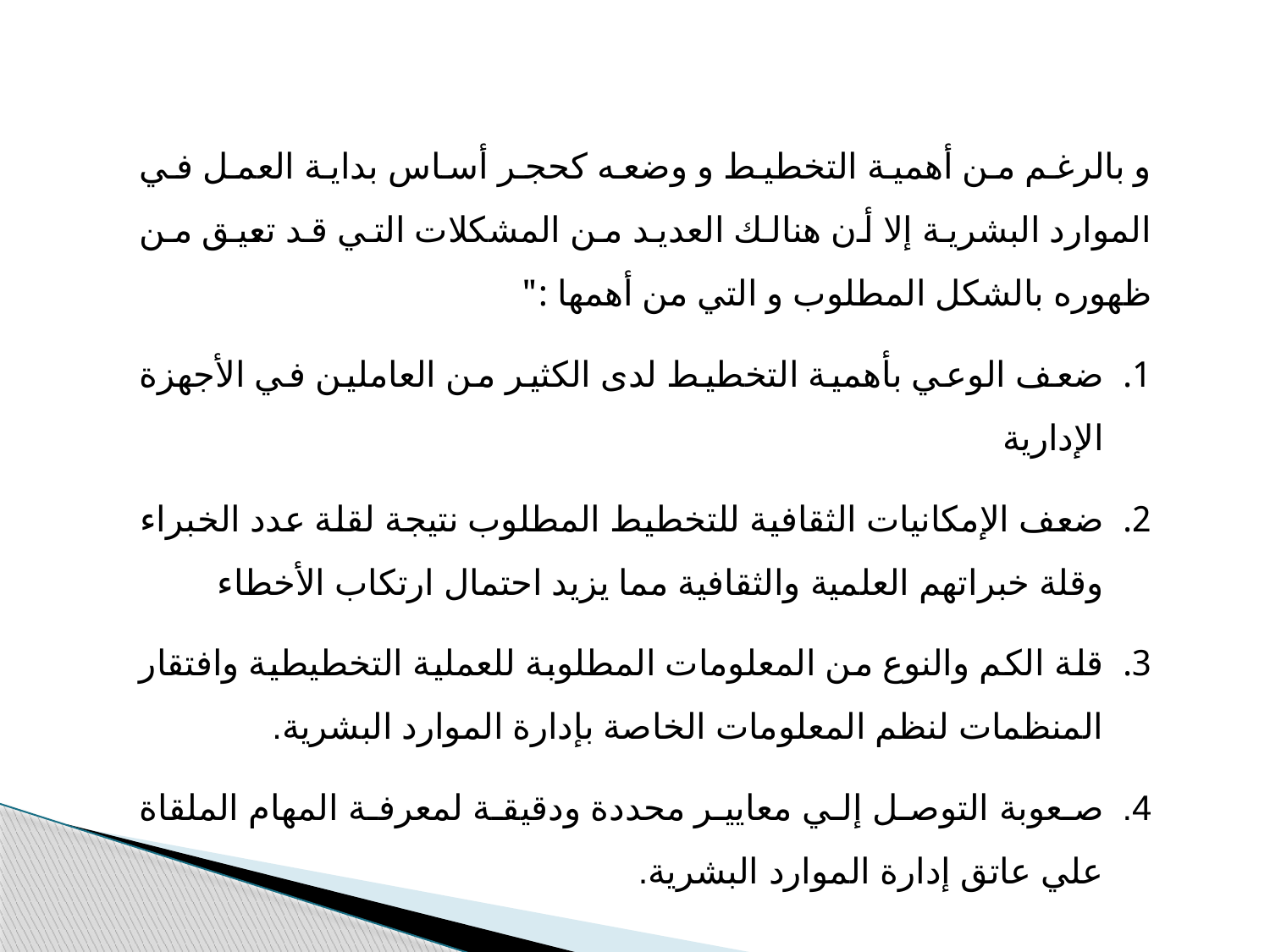

و بالرغم من أهمية التخطيط و وضعه كحجر أساس بداية العمل في الموارد البشرية إلا أن هنالك العديد من المشكلات التي قد تعيق من ظهوره بالشكل المطلوب و التي من أهمها :"
ضعف الوعي بأهمية التخطيط لدى الكثير من العاملين في الأجهزة الإدارية
ضعف الإمكانيات الثقافية للتخطيط المطلوب نتيجة لقلة عدد الخبراء وقلة خبراتهم العلمية والثقافية مما يزيد احتمال ارتكاب الأخطاء
قلة الكم والنوع من المعلومات المطلوبة للعملية التخطيطية وافتقار المنظمات لنظم المعلومات الخاصة بإدارة الموارد البشرية.
صعوبة التوصل إلي معايير محددة ودقيقة لمعرفة المهام الملقاة علي عاتق إدارة الموارد البشرية.